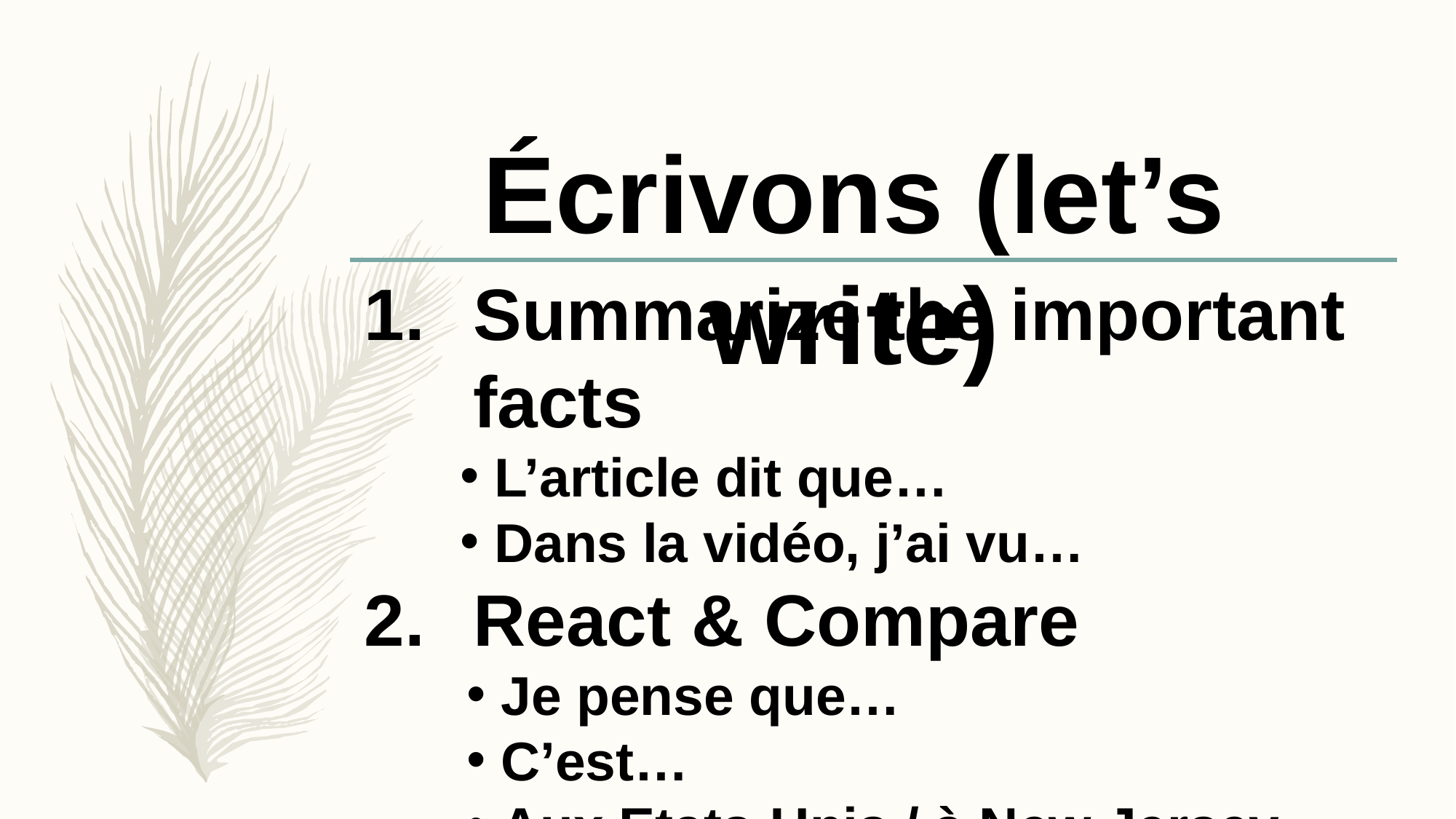

Écrivons (let’s write)
Summarize the important facts
L’article dit que…
Dans la vidéo, j’ai vu…
React & Compare
Je pense que…
C’est…
Aux Etats-Unis / à New Jersey …